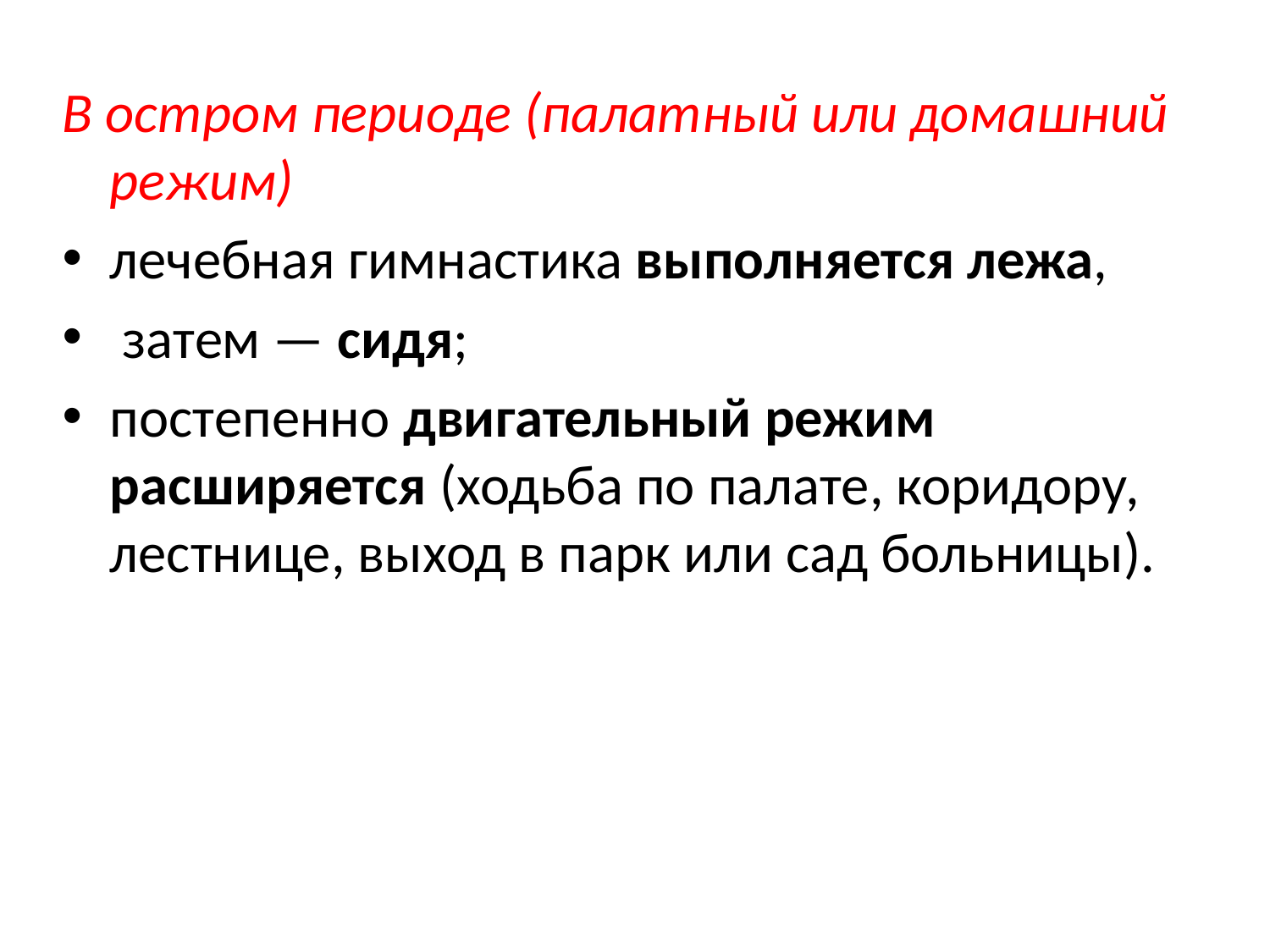

В остром периоде (палатный или домашний режим)
лечебная гимнастика выполняется лежа,
 затем — сидя;
постепенно двигательный режим расширяется (ходьба по палате, коридору, лестнице, выход в парк или сад больницы).